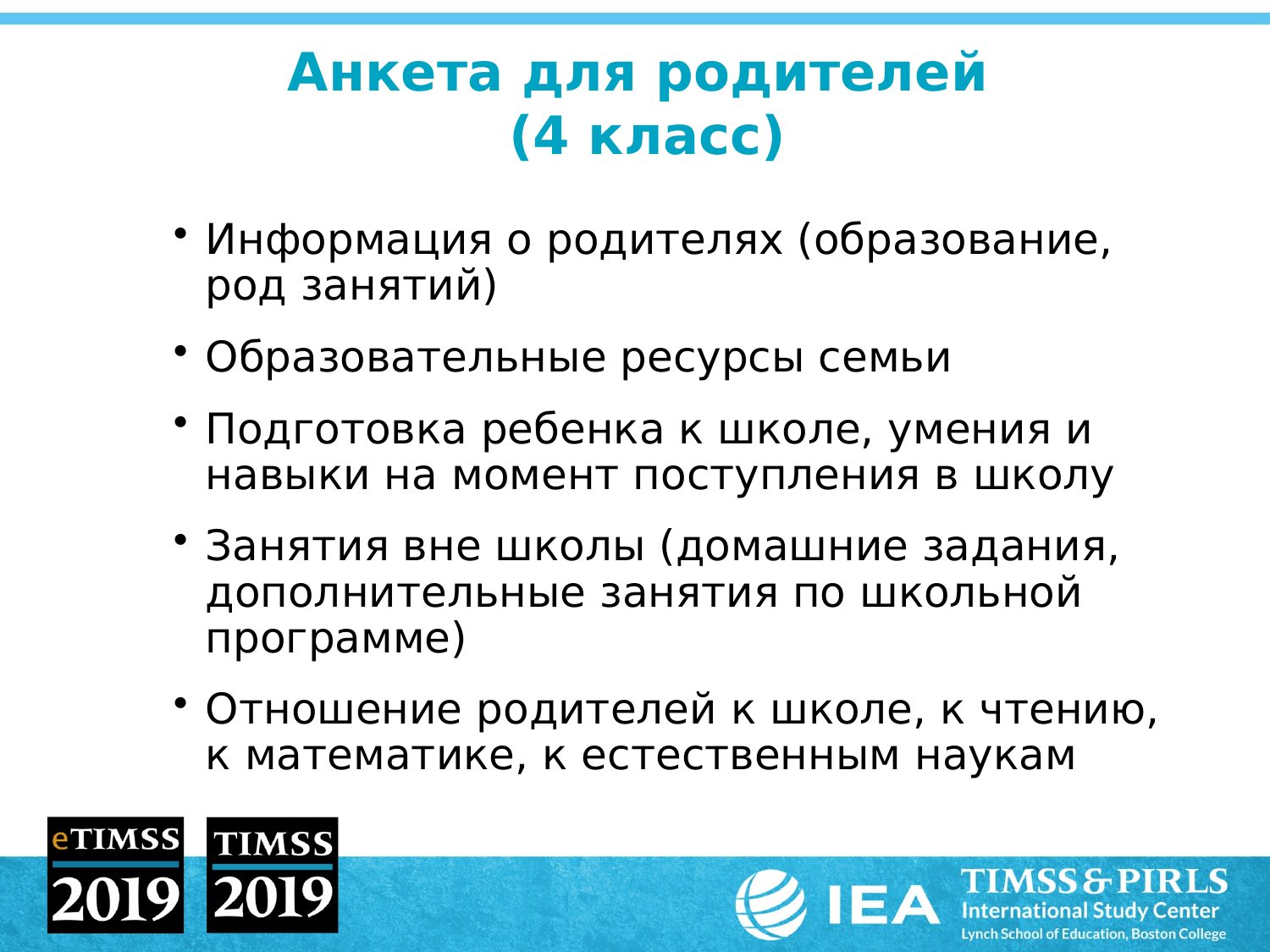

# Анкета для родителей (4 класс)
Информация о родителях (образование, род занятий)
Образовательные ресурсы семьи
Подготовка ребенка к школе, умения и навыки на момент поступления в школу
Занятия вне школы (домашние задания, дополнительные занятия по школьной программе)
Отношение родителей к школе, к чтению, к математике, к естественным наукам